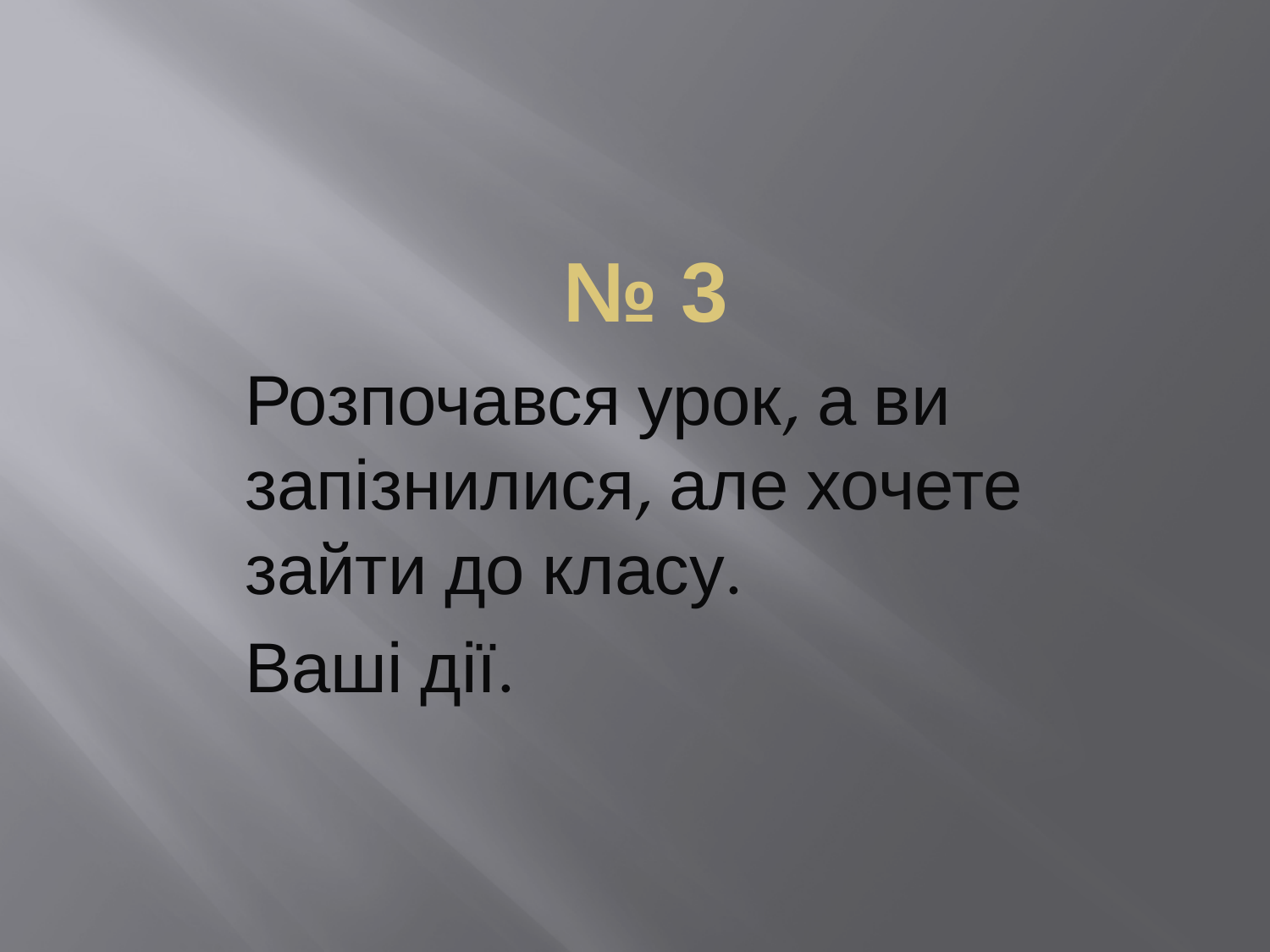

# № 3
Розпочався урок, а ви запізнилися, але хочете зайти до класу.
Ваші дії.